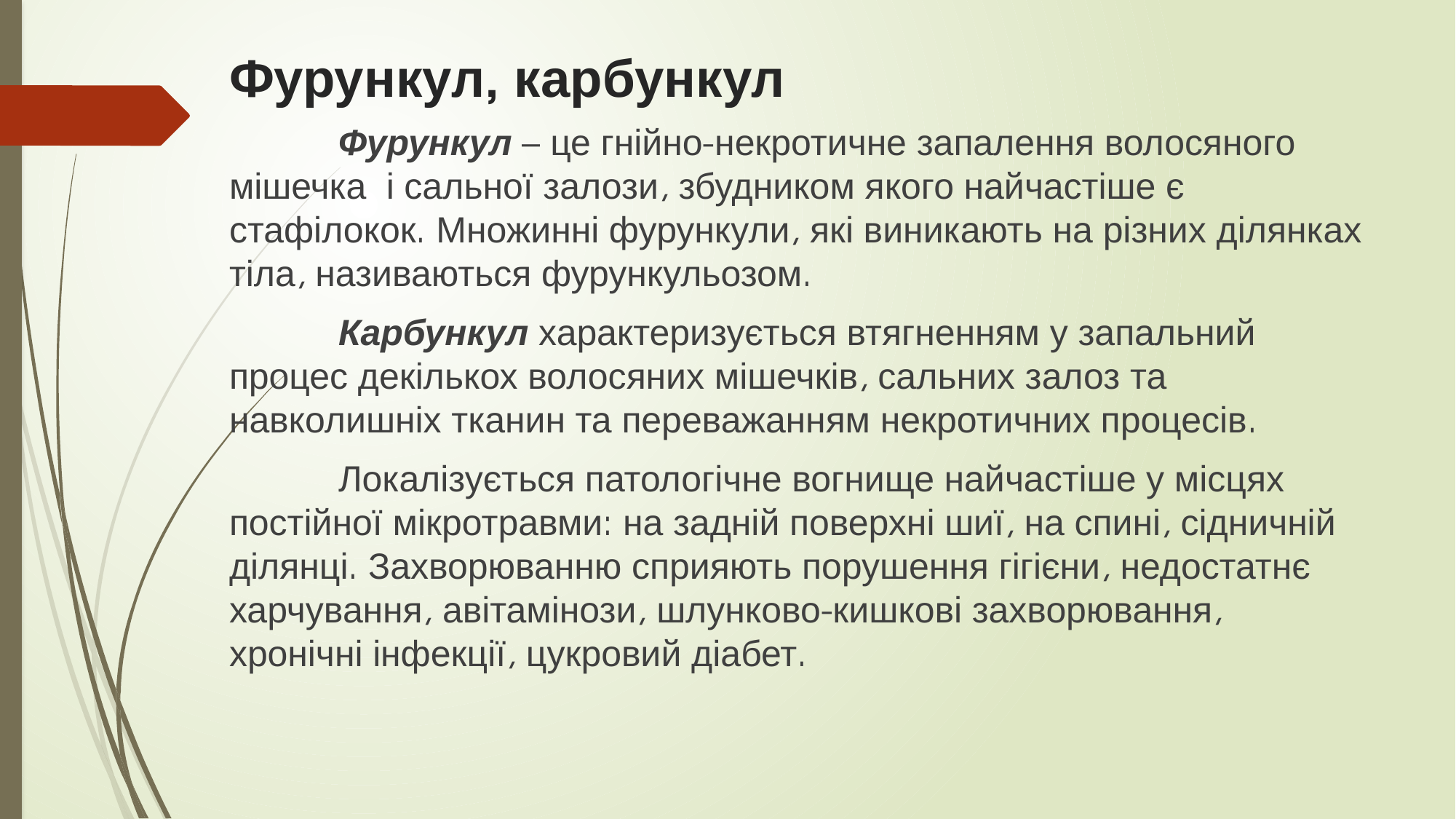

# Фурункул, карбункул
	Фурункул – це гнійно-некротичне запалення волосяного мішечка  і сальної залози, збудником якого найчастіше є стафілокок. Множинні фурункули, які виникають на різних ділянках тіла, називаються фурункульозом.
	Карбункул характеризується втягненням у запальний процес декількох волосяних мішечків, сальних залоз та навколишніх тканин та переважанням некротичних процесів.
	Локалізується патологічне вогнище найчастіше у місцях постійної мікротравми: на задній поверхні шиї, на спині, сідничній ділянці. Захворюванню сприяють порушення гігієни, недостатнє харчування, авітамінози, шлунково-кишкові захворювання, хронічні інфекції, цукровий діабет.